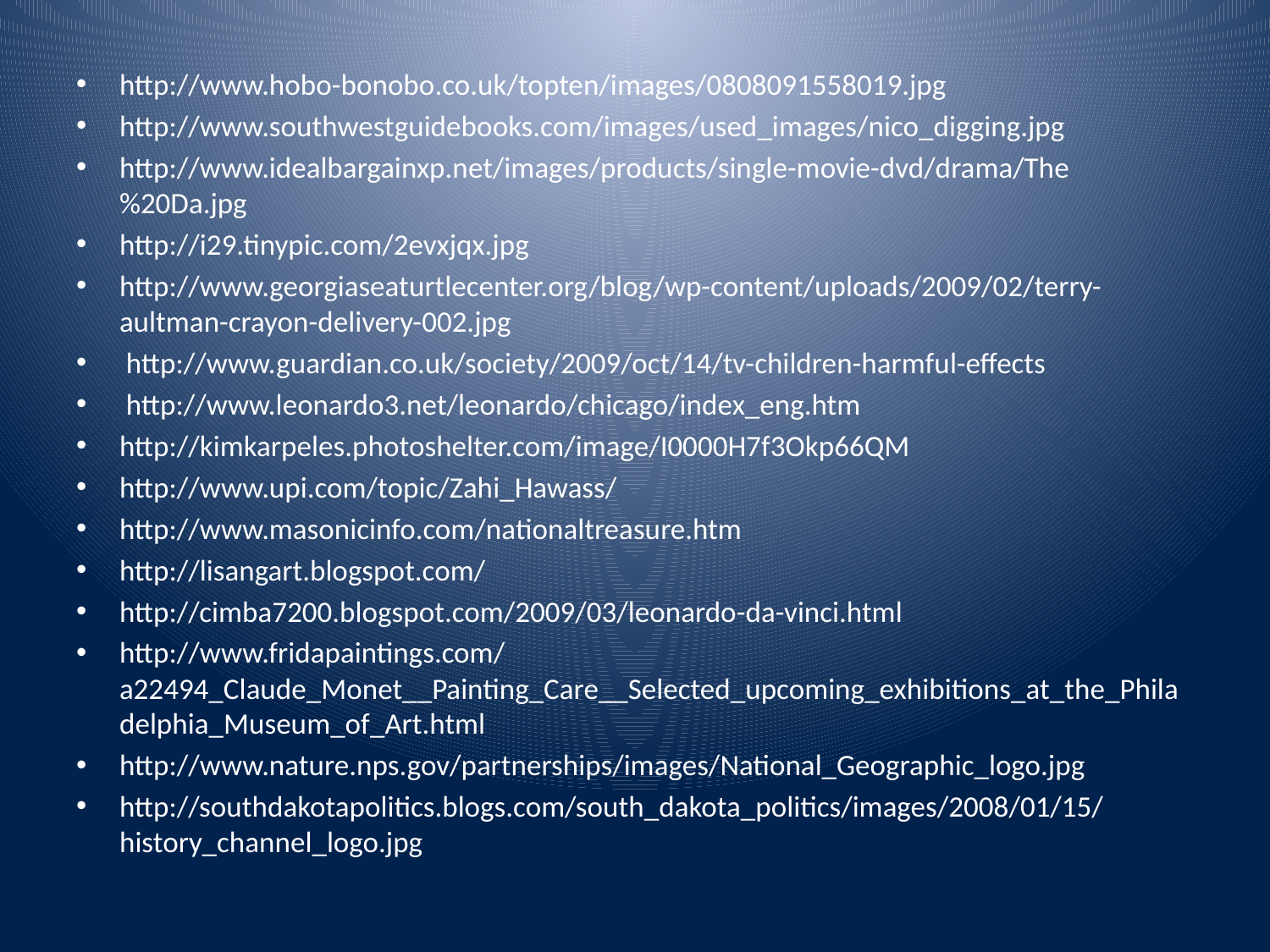

http://www.hobo-bonobo.co.uk/topten/images/0808091558019.jpg
http://www.southwestguidebooks.com/images/used_images/nico_digging.jpg
http://www.idealbargainxp.net/images/products/single-movie-dvd/drama/The%20Da.jpg
http://i29.tinypic.com/2evxjqx.jpg
http://www.georgiaseaturtlecenter.org/blog/wp-content/uploads/2009/02/terry-aultman-crayon-delivery-002.jpg
 http://www.guardian.co.uk/society/2009/oct/14/tv-children-harmful-effects
 http://www.leonardo3.net/leonardo/chicago/index_eng.htm
http://kimkarpeles.photoshelter.com/image/I0000H7f3Okp66QM
http://www.upi.com/topic/Zahi_Hawass/
http://www.masonicinfo.com/nationaltreasure.htm
http://lisangart.blogspot.com/
http://cimba7200.blogspot.com/2009/03/leonardo-da-vinci.html
http://www.fridapaintings.com/a22494_Claude_Monet__Painting_Care__Selected_upcoming_exhibitions_at_the_Philadelphia_Museum_of_Art.html
http://www.nature.nps.gov/partnerships/images/National_Geographic_logo.jpg
http://southdakotapolitics.blogs.com/south_dakota_politics/images/2008/01/15/history_channel_logo.jpg